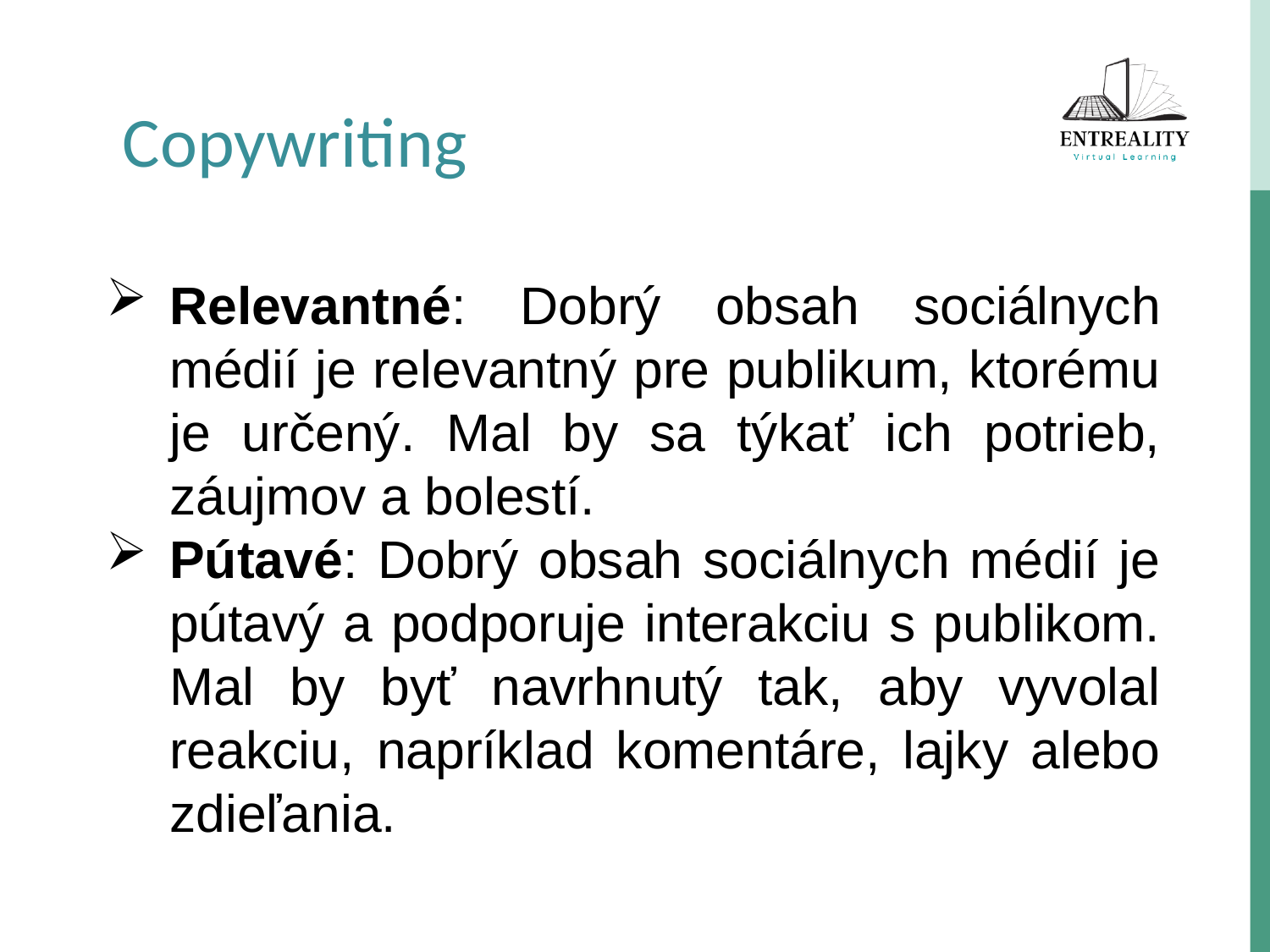

Copywriting
Relevantné: Dobrý obsah sociálnych médií je relevantný pre publikum, ktorému je určený. Mal by sa týkať ich potrieb, záujmov a bolestí.
Pútavé: Dobrý obsah sociálnych médií je pútavý a podporuje interakciu s publikom. Mal by byť navrhnutý tak, aby vyvolal reakciu, napríklad komentáre, lajky alebo zdieľania.